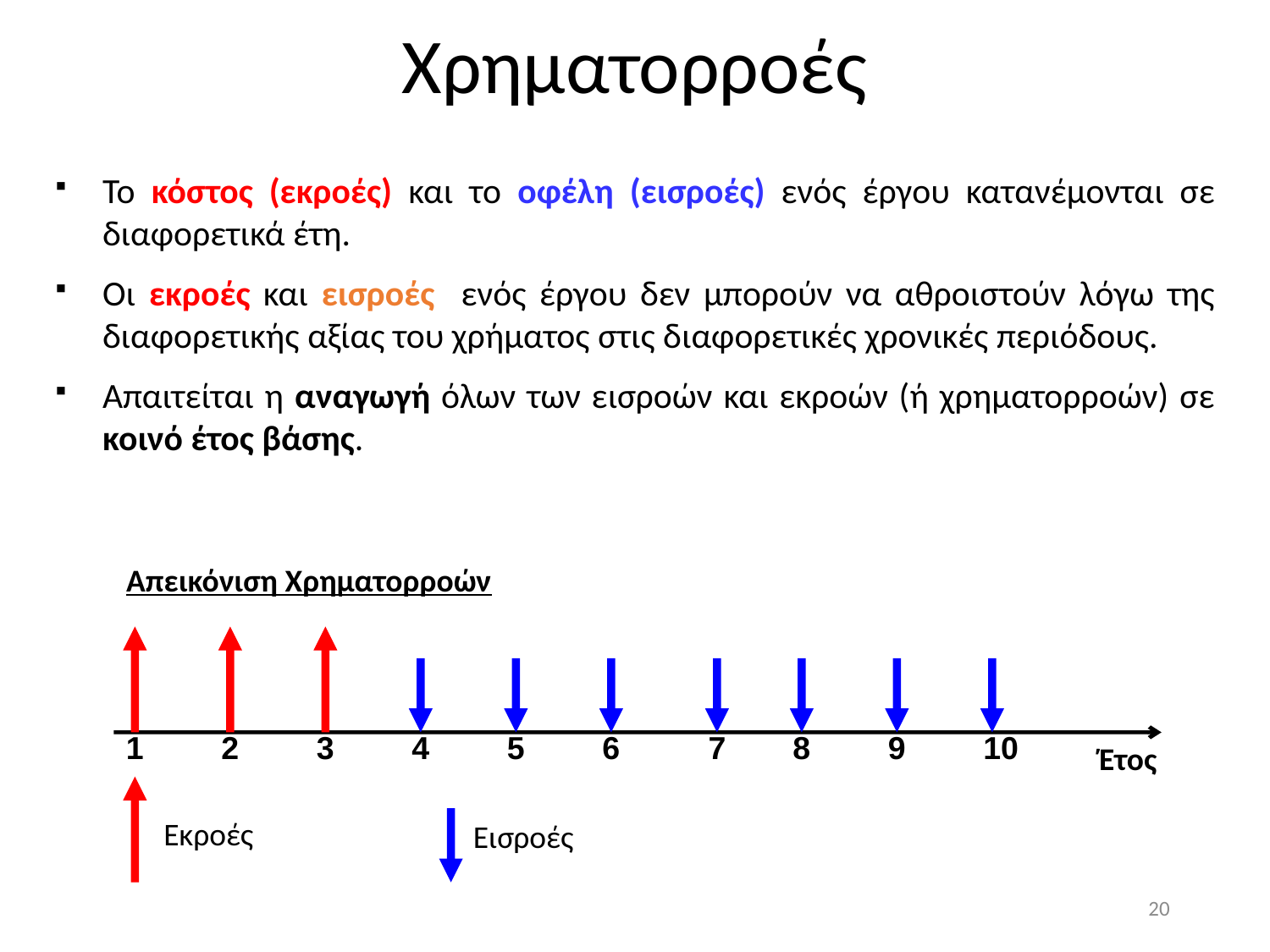

# Χρηματορροές
Το κόστος (εκροές) και το οφέλη (εισροές) ενός έργου κατανέμονται σε διαφορετικά έτη.
Οι εκροές και εισροές  ενός έργου δεν μπορούν να αθροιστούν λόγω της διαφορετικής αξίας του χρήματος στις διαφορετικές χρονικές περιόδους.
Απαιτείται η αναγωγή όλων των εισροών και εκροών (ή χρηματορροών) σε κοινό έτος βάσης.
Απεικόνιση Χρηματορροών

1
2
3
4
5
6
7
8
9
10

Έτος

Εκροές

Εισροές
20